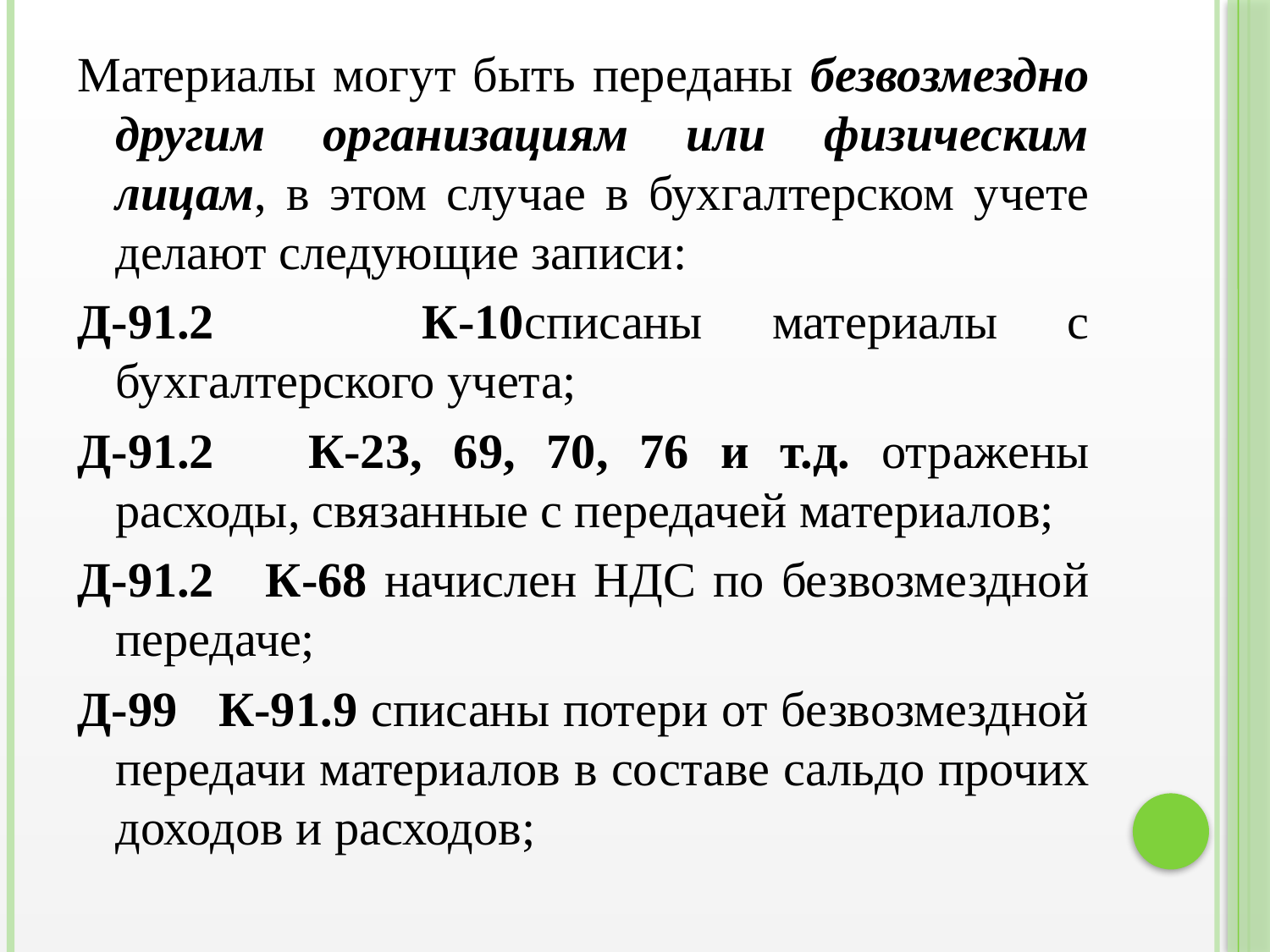

Материалы могут быть переданы безвозмездно другим организациям или физическим лицам, в этом случае в бухгалтерском учете делают следующие записи:
Д-91.2   К-10списаны материалы с бухгалтерского учета;
Д-91.2   К-23, 69, 70, 76 и т.д. отражены расходы, связанные с передачей материалов;
Д-91.2   К-68 начислен НДС по безвозмездной передаче;
Д-99   К-91.9 списаны потери от безвозмездной передачи материалов в составе сальдо прочих доходов и расходов;